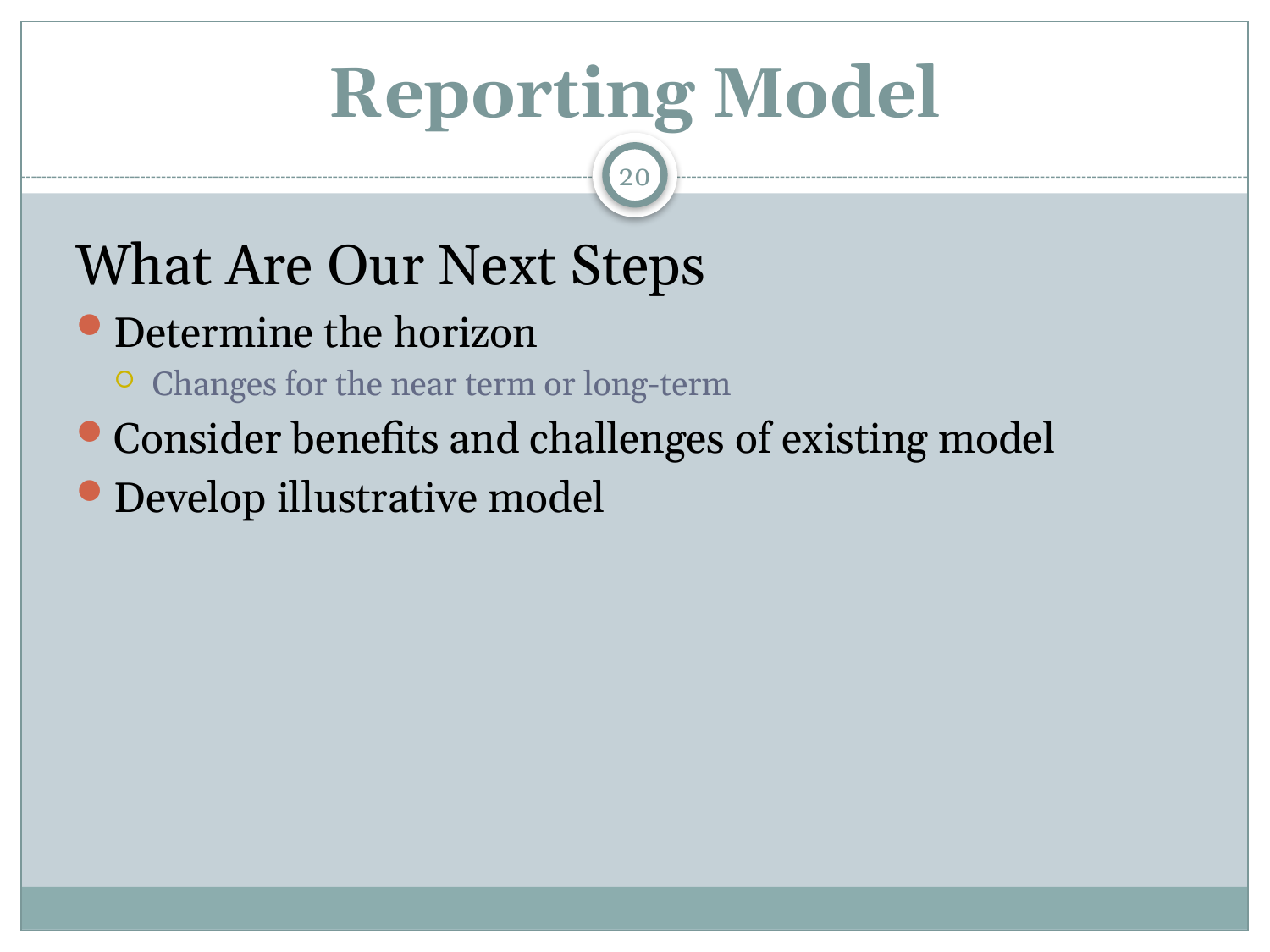

# Reporting Model
20
What Are Our Next Steps
Determine the horizon
Changes for the near term or long-term
Consider benefits and challenges of existing model
Develop illustrative model